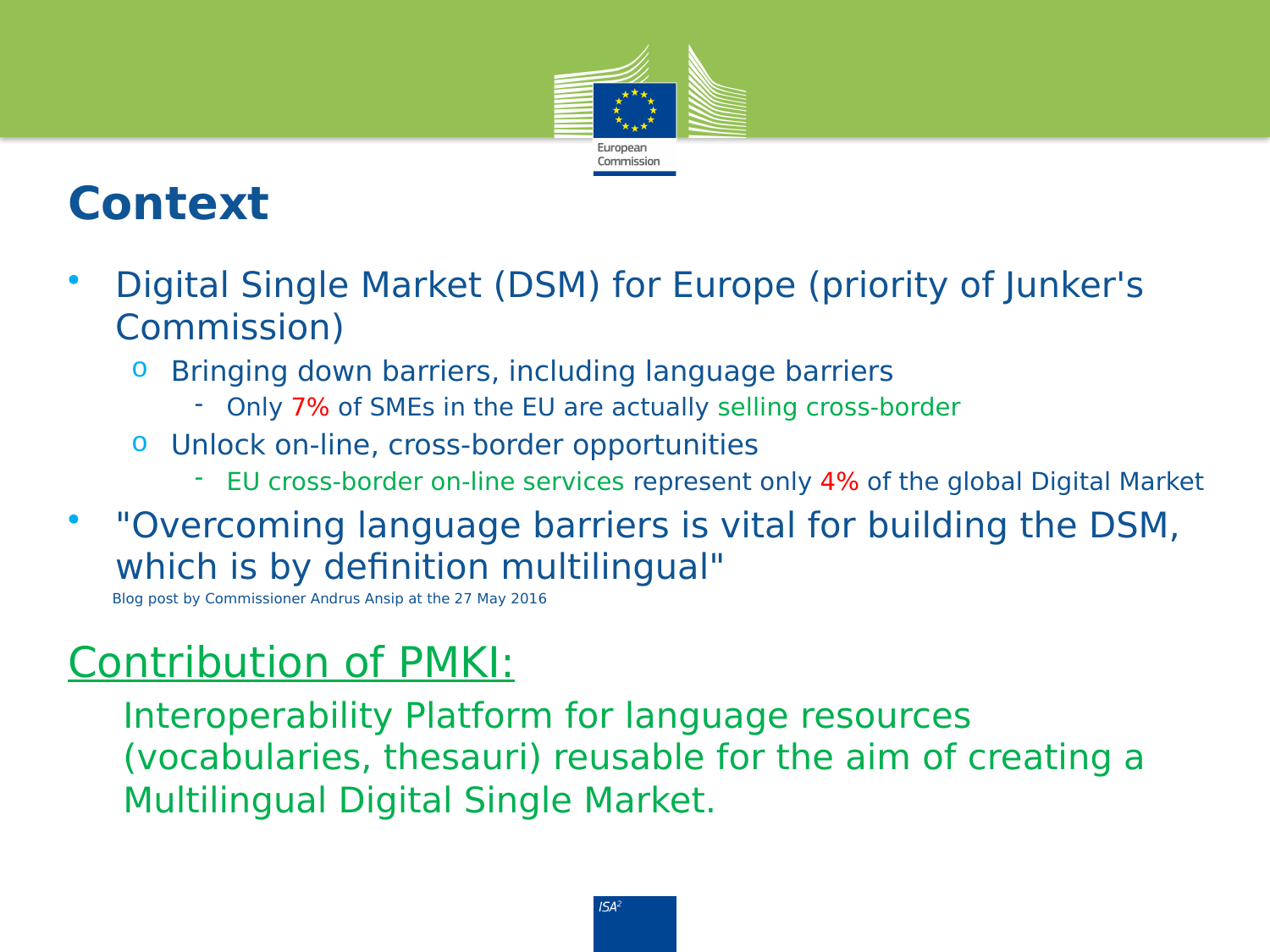

# Context
Digital Single Market (DSM) for Europe (priority of Junker's Commission)
Bringing down barriers, including language barriers
Only 7% of SMEs in the EU are actually selling cross-border
Unlock on-line, cross-border opportunities
EU cross-border on-line services represent only 4% of the global Digital Market
"Overcoming language barriers is vital for building the DSM, which is by definition multilingual"
          Blog post by Commissioner Andrus Ansip at the 27 May 2016

Contribution of PMKI:
Interoperability Platform for language resources (vocabularies, thesauri) reusable for the aim of creating a Multilingual Digital Single Market.